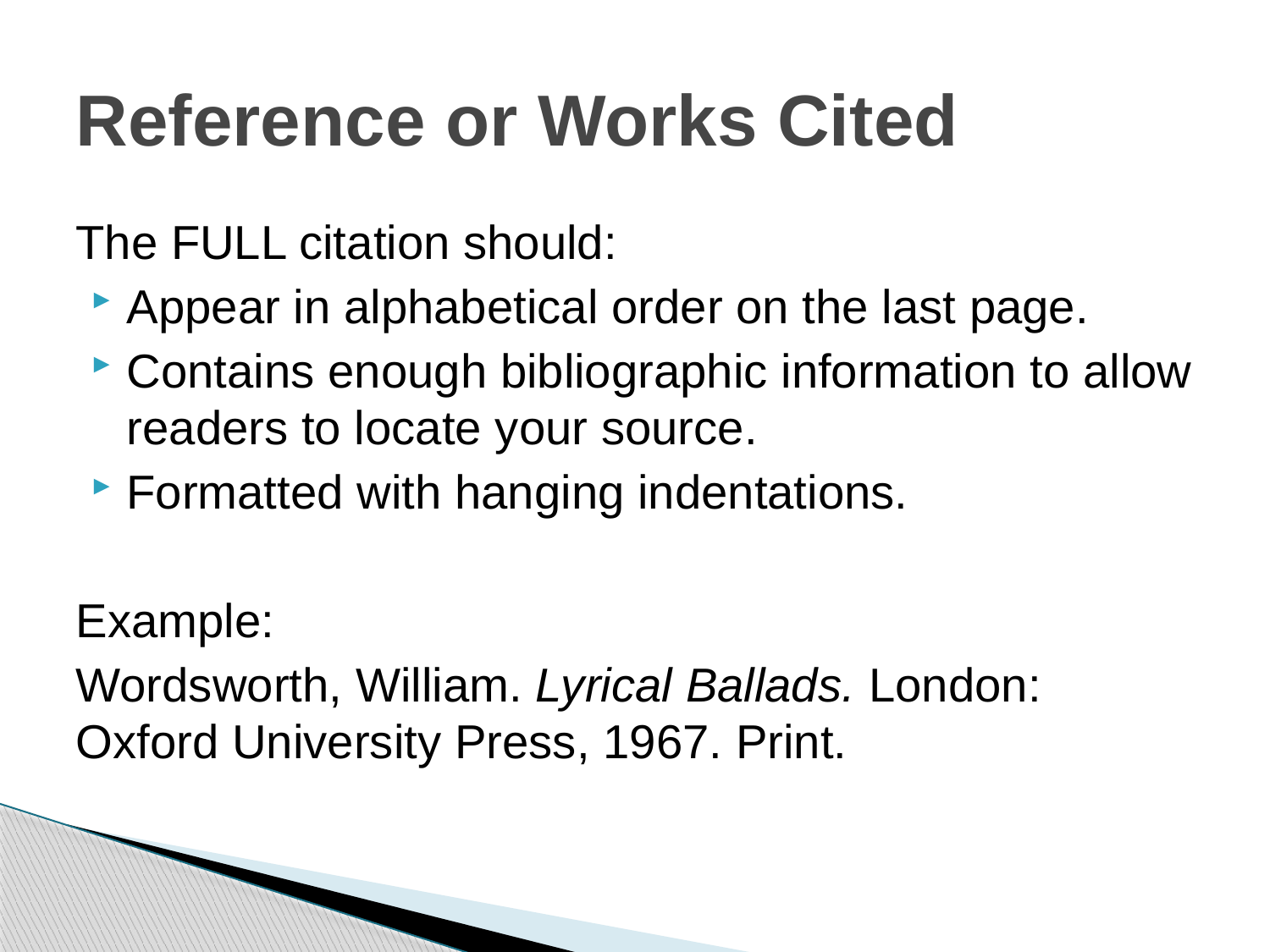

# Reference or Works Cited
The FULL citation should:
Appear in alphabetical order on the last page.
Contains enough bibliographic information to allow readers to locate your source.
Formatted with hanging indentations.

Example:
Wordsworth, William. Lyrical Ballads. London: 	Oxford University Press, 1967. Print.